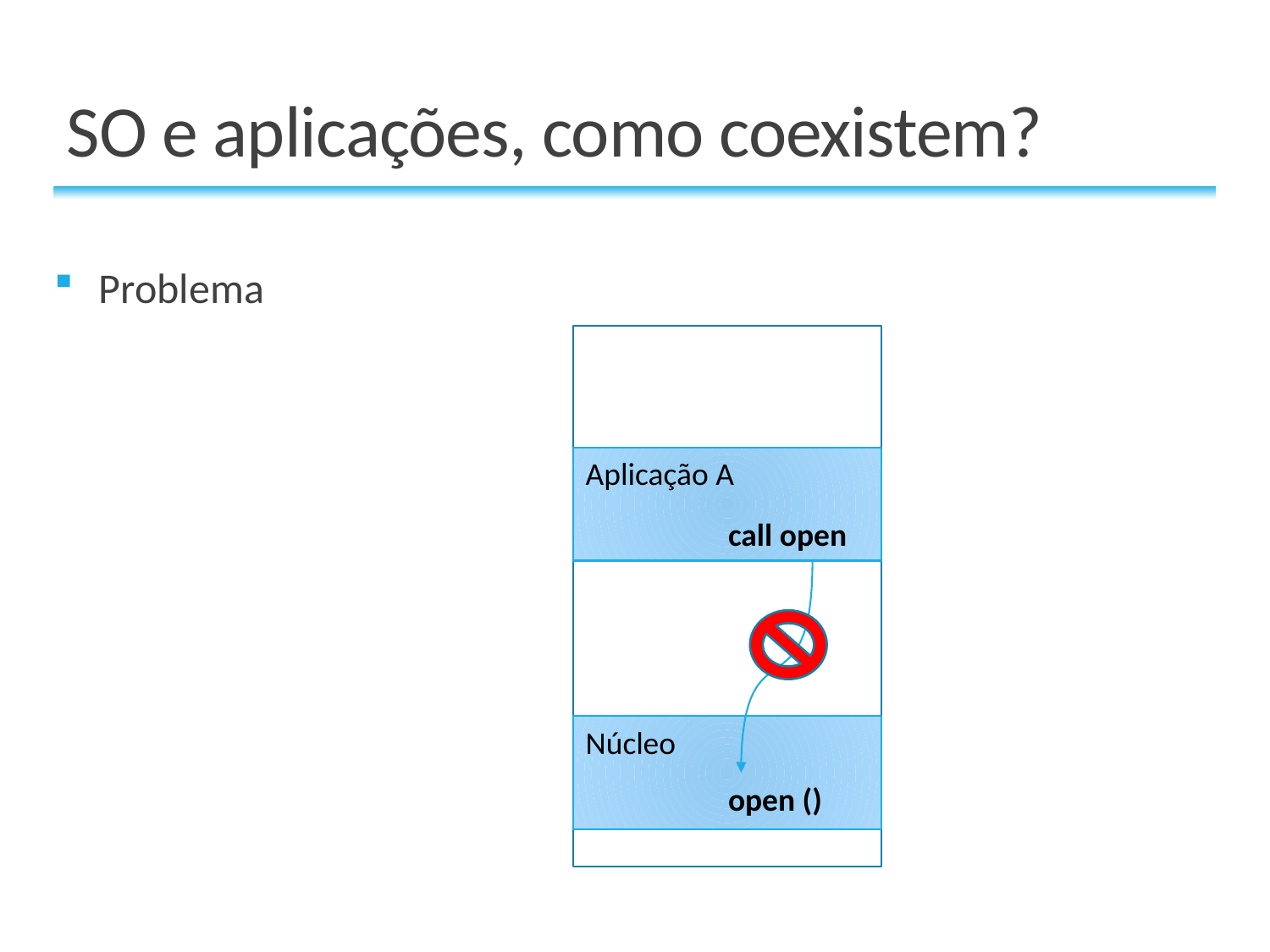

# SO e aplicações, como coexistem?
Problema

Aplicação A
call open

Núcleo
open ()